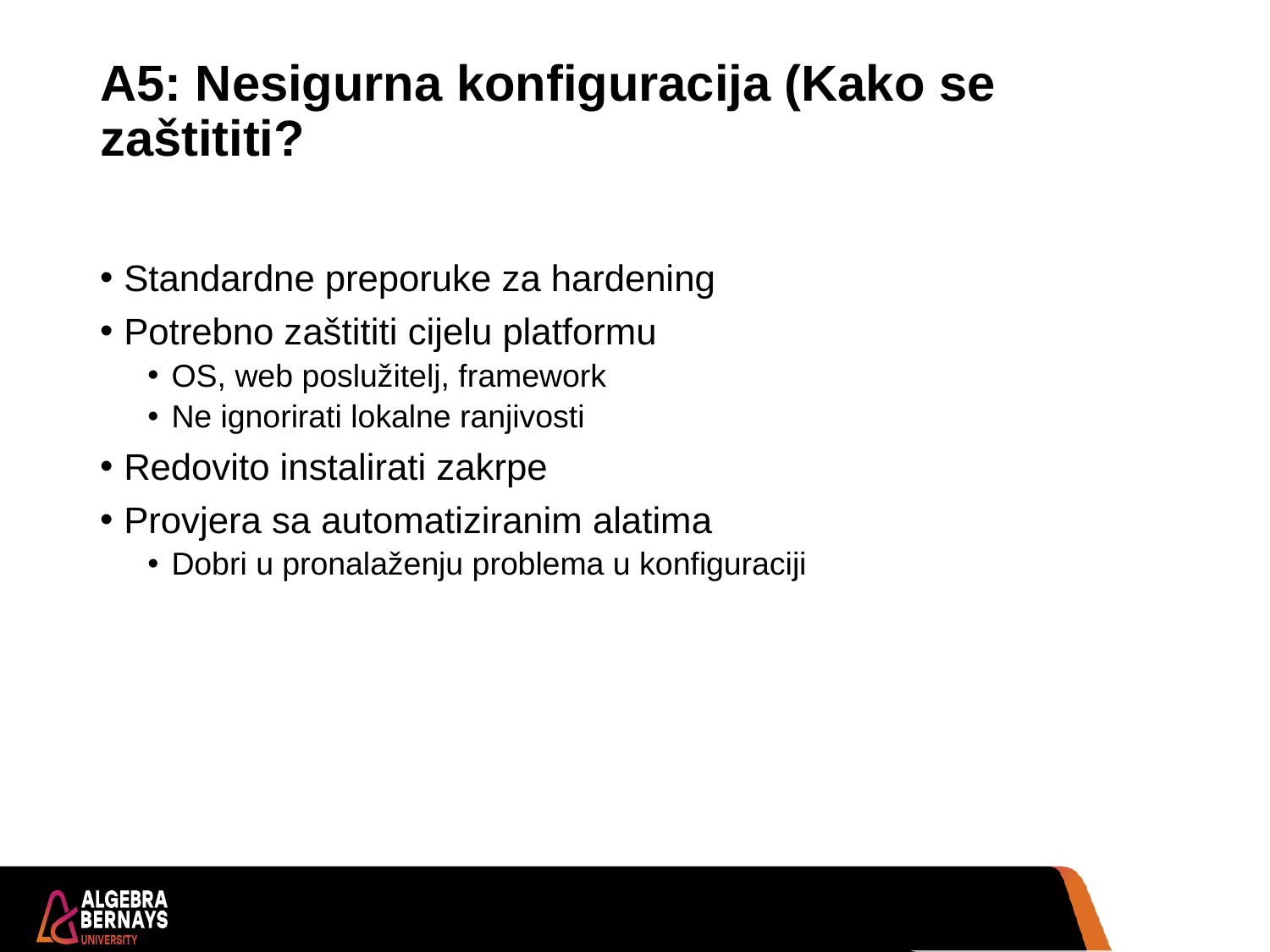

# A5: Nesigurna konfiguracija (Kako se zaštititi?
Standardne preporuke za hardening
Potrebno zaštititi cijelu platformu
OS, web poslužitelj, framework
Ne ignorirati lokalne ranjivosti
Redovito instalirati zakrpe
Provjera sa automatiziranim alatima
Dobri u pronalaženju problema u konfiguraciji